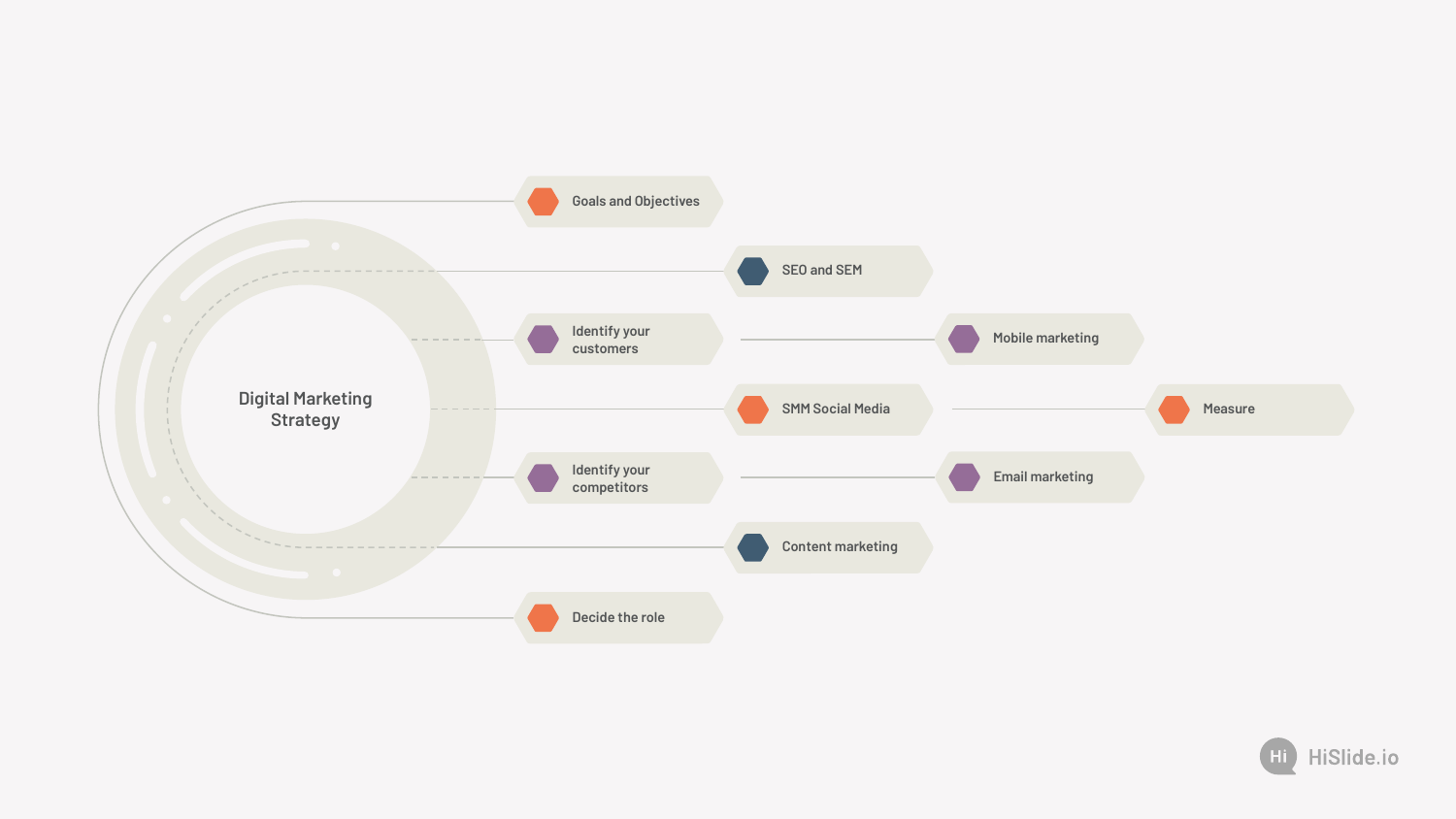

Goals and Objectives

SEO and SEM

Mobile marketing

Identify your customers

Digital Marketing Strategy

SMM Social Media

Measure

Email marketing

Identify your competitors

Content marketing

Decide the role